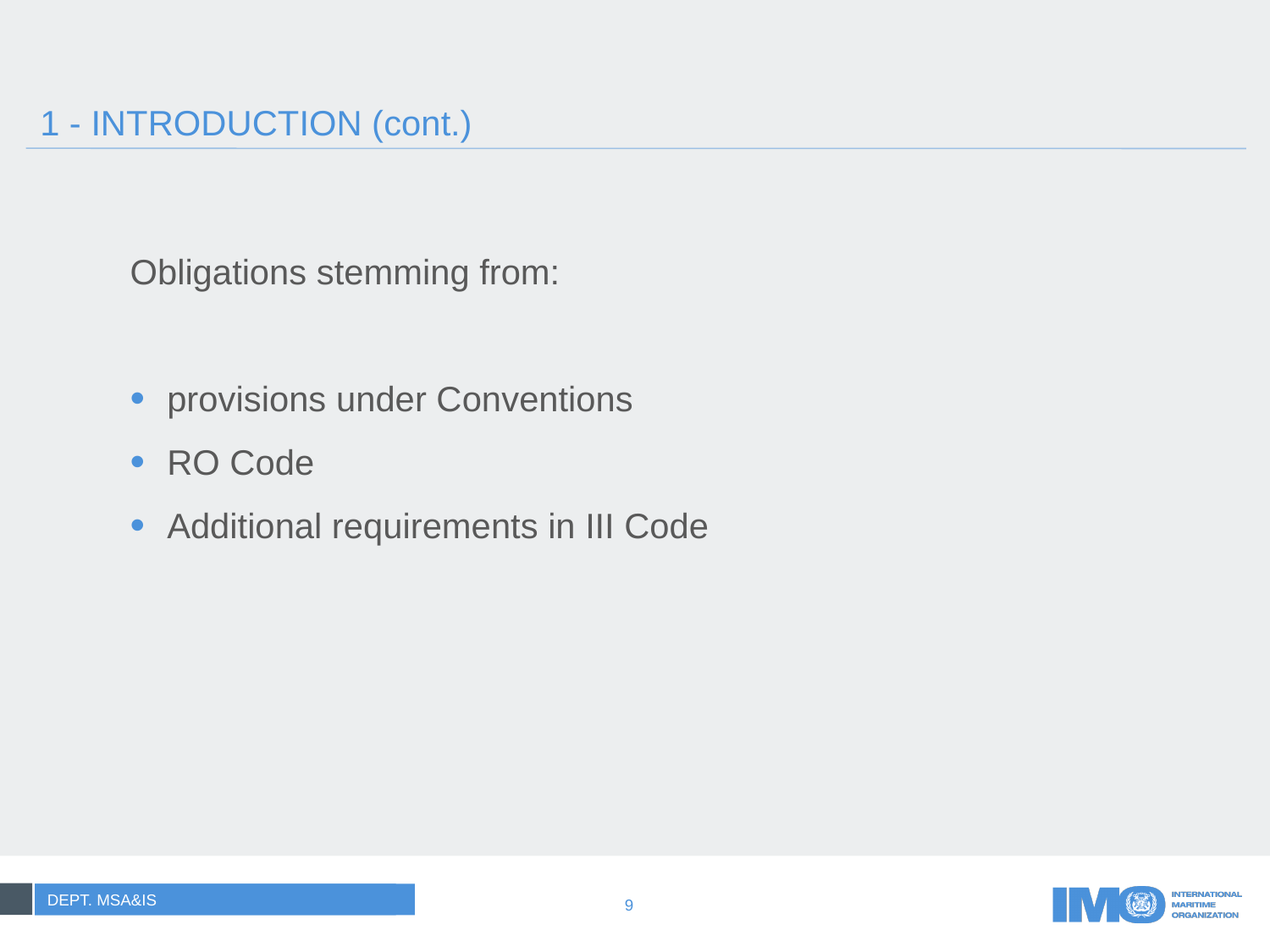

# 1 - INTRODUCTION (cont.)

Obligations stemming from:

provisions under Conventions
RO Code
Additional requirements in III Code